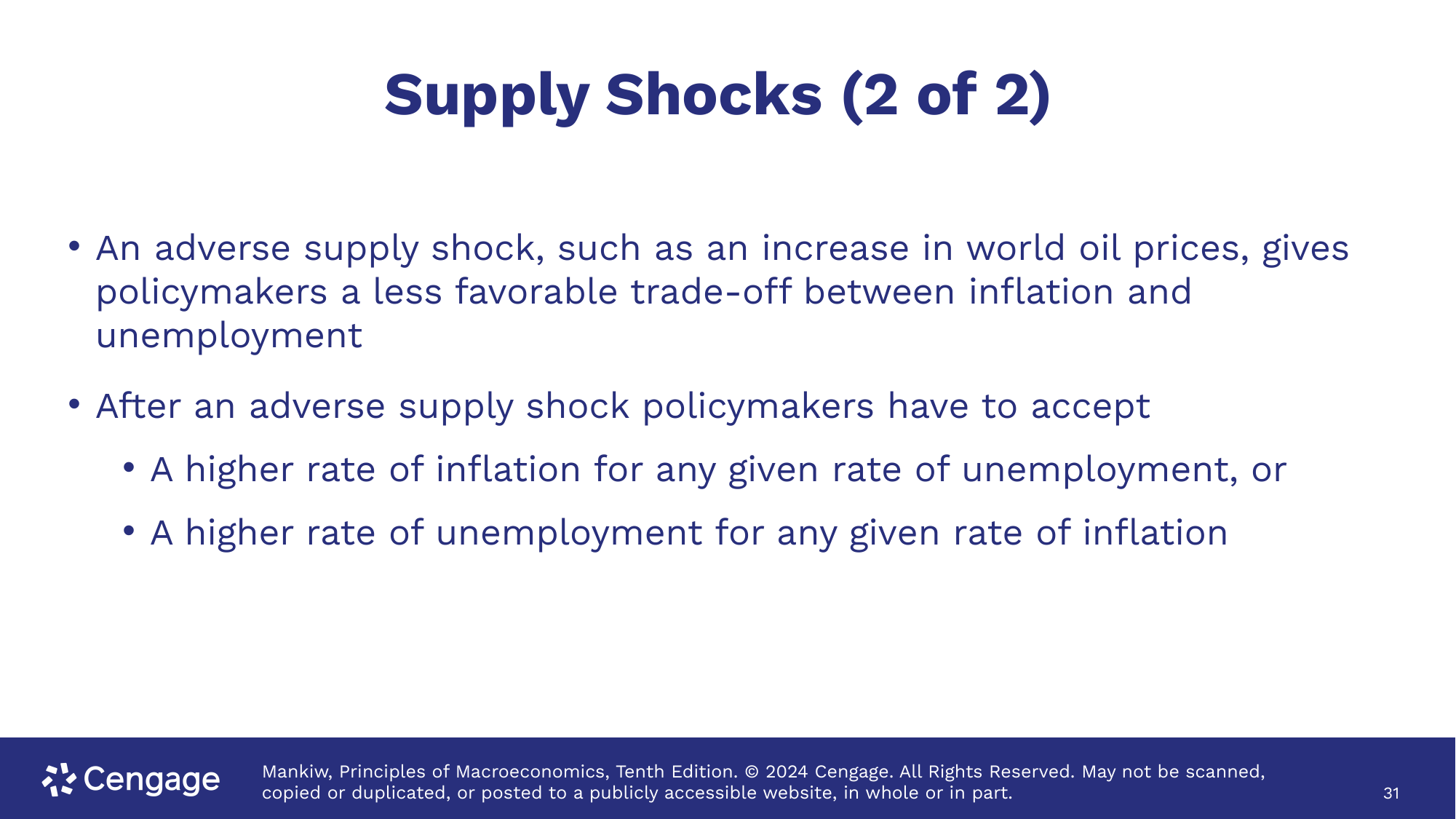

# Supply Shocks (2 of 2)
An adverse supply shock, such as an increase in world oil prices, gives policymakers a less favorable trade-off between inflation and unemployment
After an adverse supply shock policymakers have to accept
A higher rate of inflation for any given rate of unemployment, or
A higher rate of unemployment for any given rate of inflation